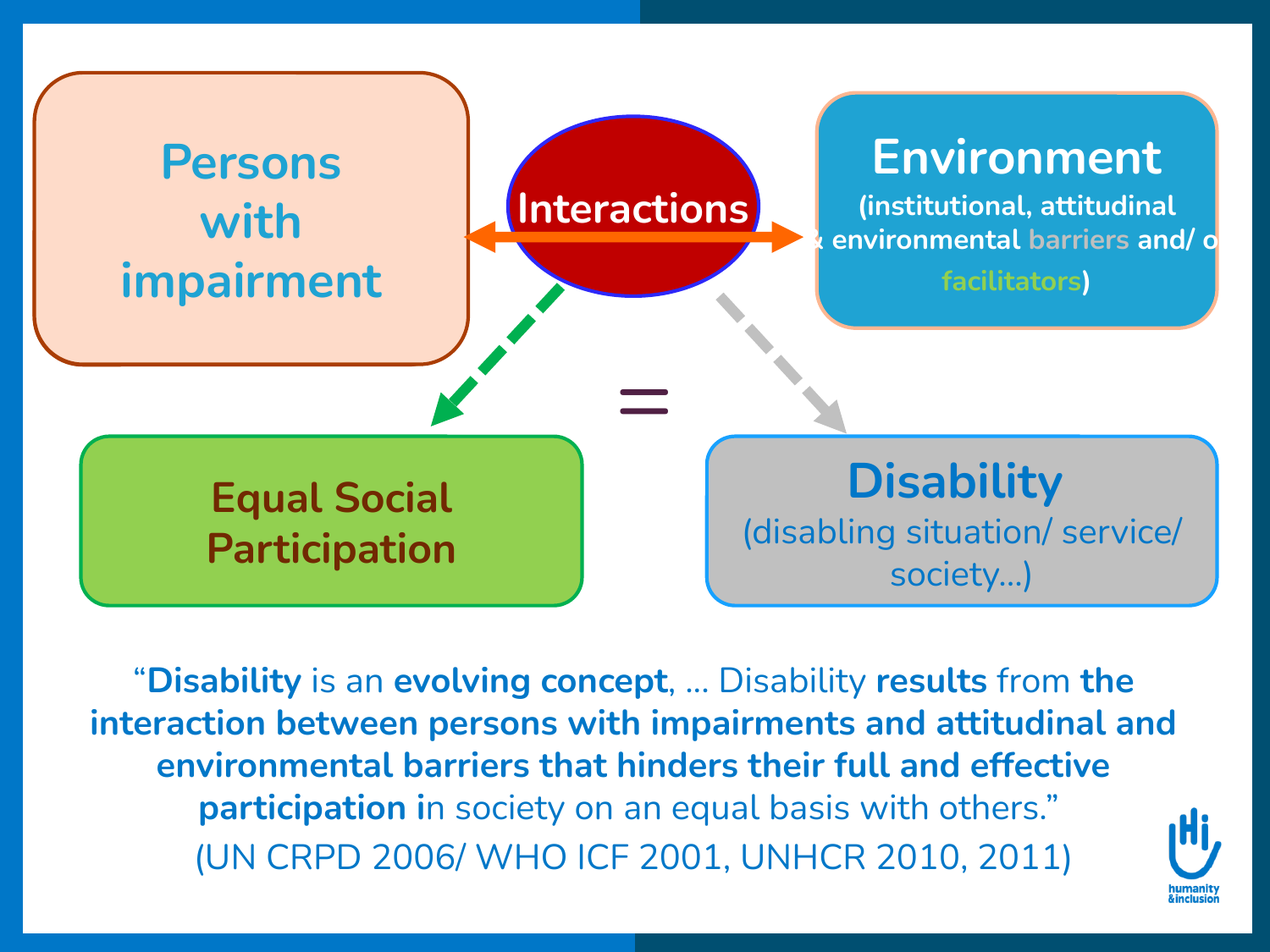

Persons
with
impairment
   men & women, boys & girls
moderate - severe
Intellectual – Physical –
Mental - Visual – Speech –
Hearing difficulties
Different ages & other status
Environment
(institutional, attitudinal
 & environmental barriers and/ or
facilitators)
Interactions

=
Equal Social Participation
Disability
(disabling situation/ service/ society...)
“Disability is an evolving concept, ... Disability results from the interaction between persons with impairments and attitudinal and environmental barriers that hinders their full and effective participation in society on an equal basis with others.”
(UN CRPD 2006/ WHO ICF 2001, UNHCR 2010, 2011)